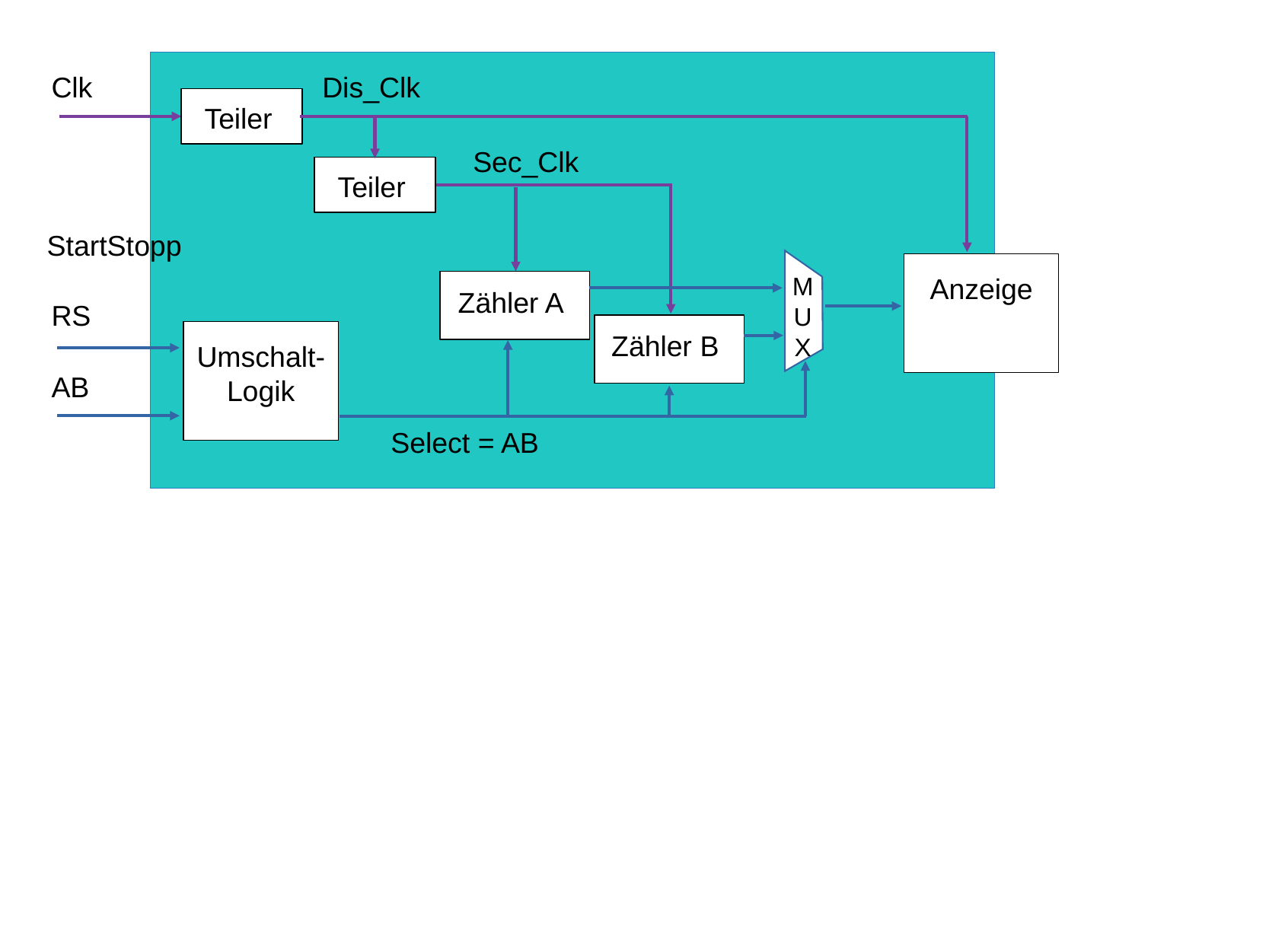

Clk
Dis_Clk

Teiler

Sec_Clk

Teiler

StartStopp

Anzeige
MUX

Zähler A

RS

Zähler B

Umschalt-Logik

AB

Select = AB